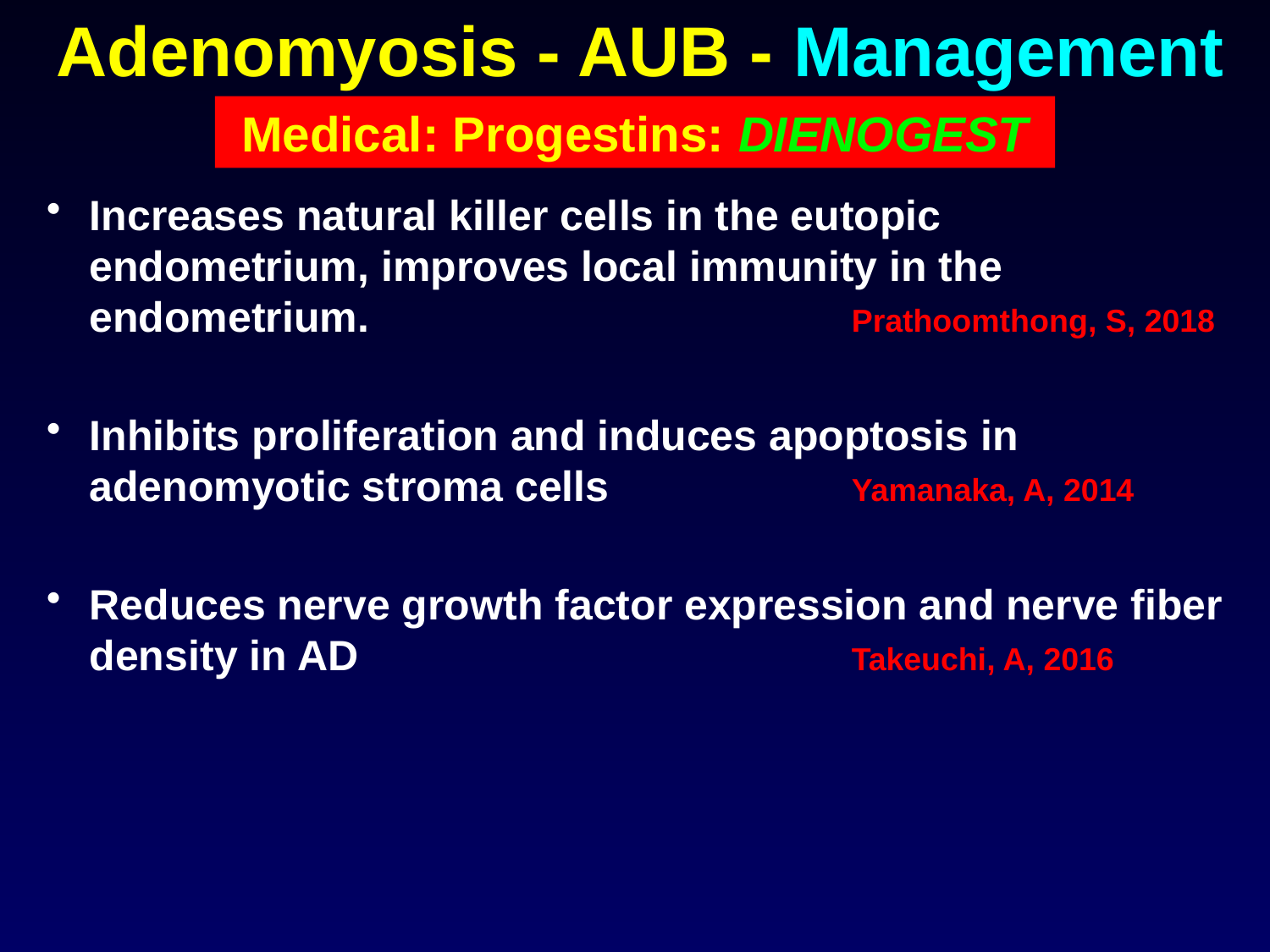

# Adenomyosis - AUB - Management
Medical: Progestins: DIENOGEST
Increases natural killer cells in the eutopic endometrium, improves local immunity in the endometrium.				Prathoomthong, S, 2018

Inhibits proliferation and induces apoptosis in adenomyotic stroma cells 		Yamanaka, A, 2014

Reduces nerve growth factor expression and nerve fiber density in AD 				Takeuchi, A, 2016